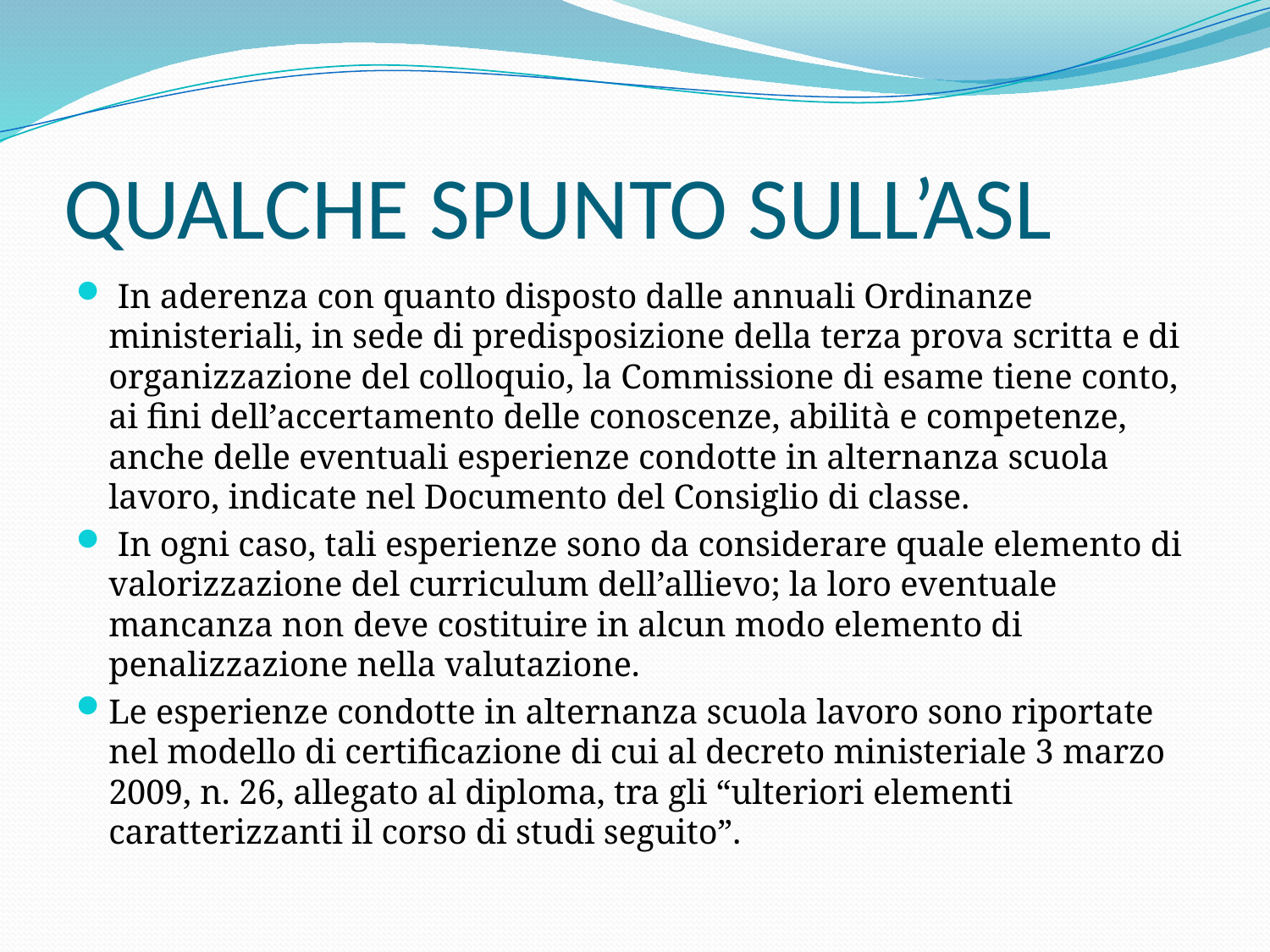

# QUALCHE SPUNTO SULL’ASL
 In aderenza con quanto disposto dalle annuali Ordinanze ministeriali, in sede di predisposizione della terza prova scritta e di organizzazione del colloquio, la Commissione di esame tiene conto, ai fini dell’accertamento delle conoscenze, abilità e competenze, anche delle eventuali esperienze condotte in alternanza scuola lavoro, indicate nel Documento del Consiglio di classe.
 In ogni caso, tali esperienze sono da considerare quale elemento di valorizzazione del curriculum dell’allievo; la loro eventuale mancanza non deve costituire in alcun modo elemento di penalizzazione nella valutazione.
Le esperienze condotte in alternanza scuola lavoro sono riportate nel modello di certificazione di cui al decreto ministeriale 3 marzo 2009, n. 26, allegato al diploma, tra gli “ulteriori elementi caratterizzanti il corso di studi seguito”.